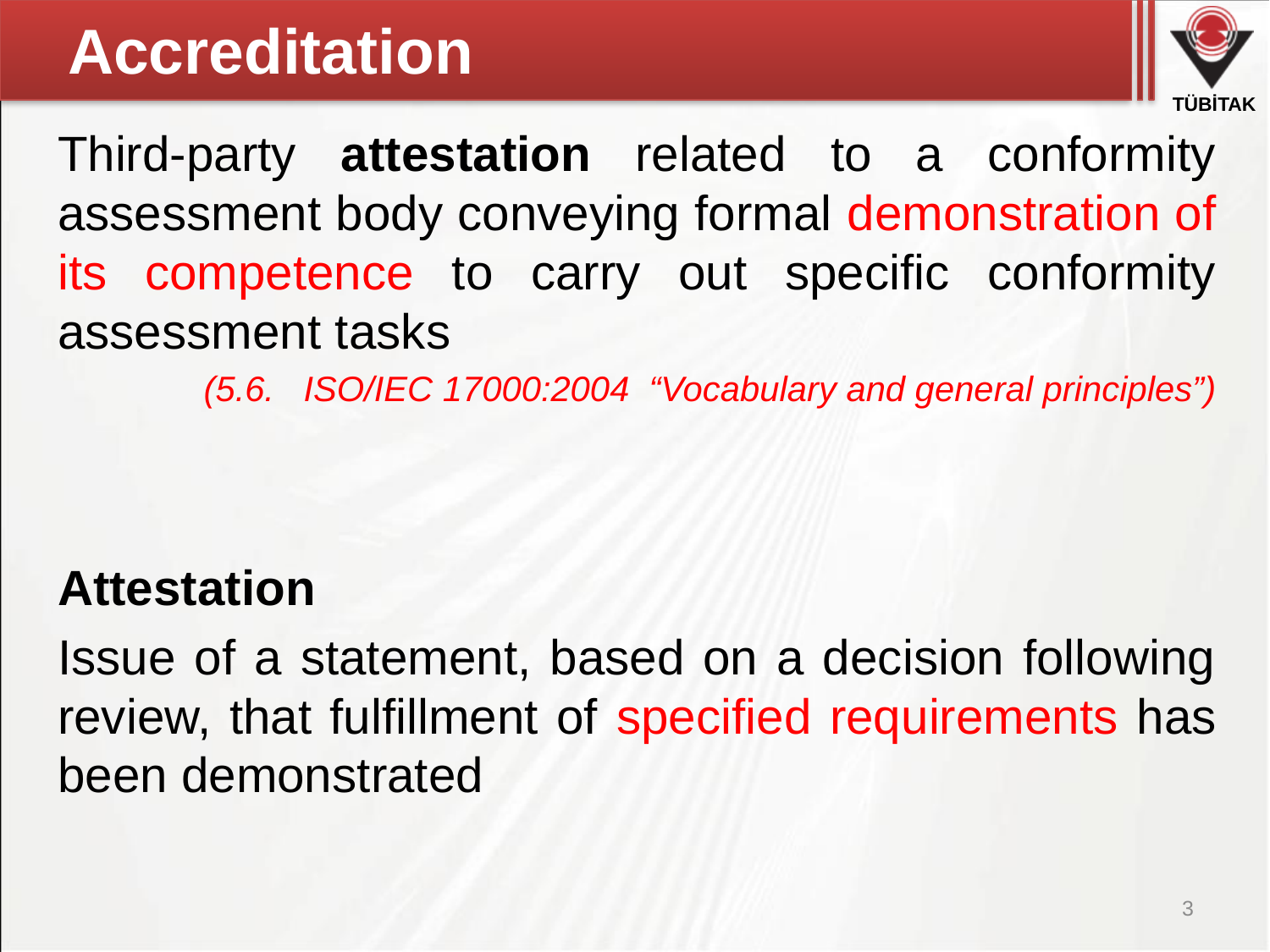

# Accreditation
Third-party attestation related to a conformity assessment body conveying formal demonstration of its competence to carry out specific conformity assessment tasks
(5.6.   ISO/IEC 17000:2004  “Vocabulary and general principles”)

Attestation
Issue of a statement, based on a decision following review, that fulfillment of specified requirements has been demonstrated
3